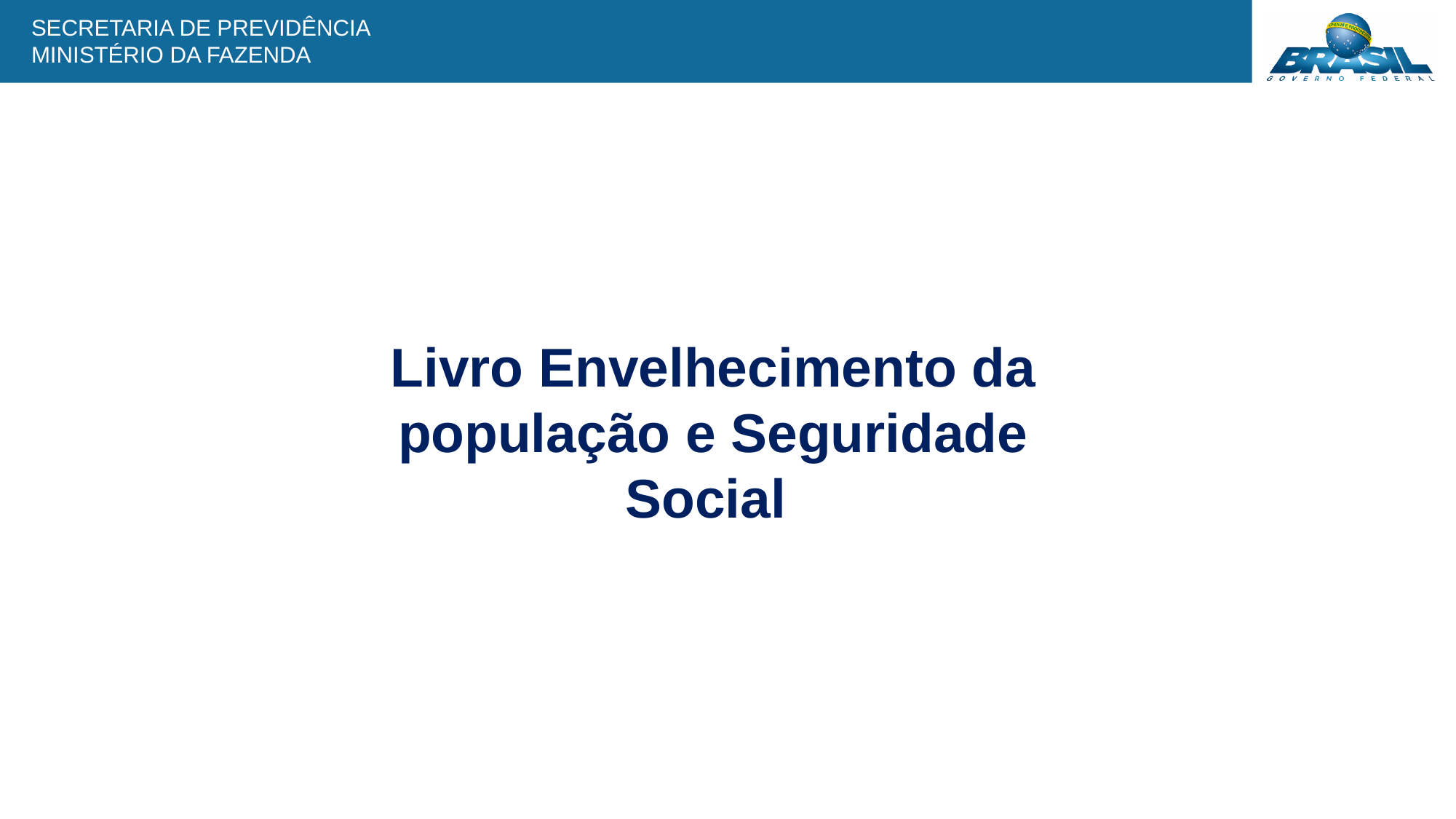

GRANDES NÚMEROS DO INSS
(Posição em 2015)

Livro Envelhecimento da população e Seguridade Social

Brasília, maio de 2018